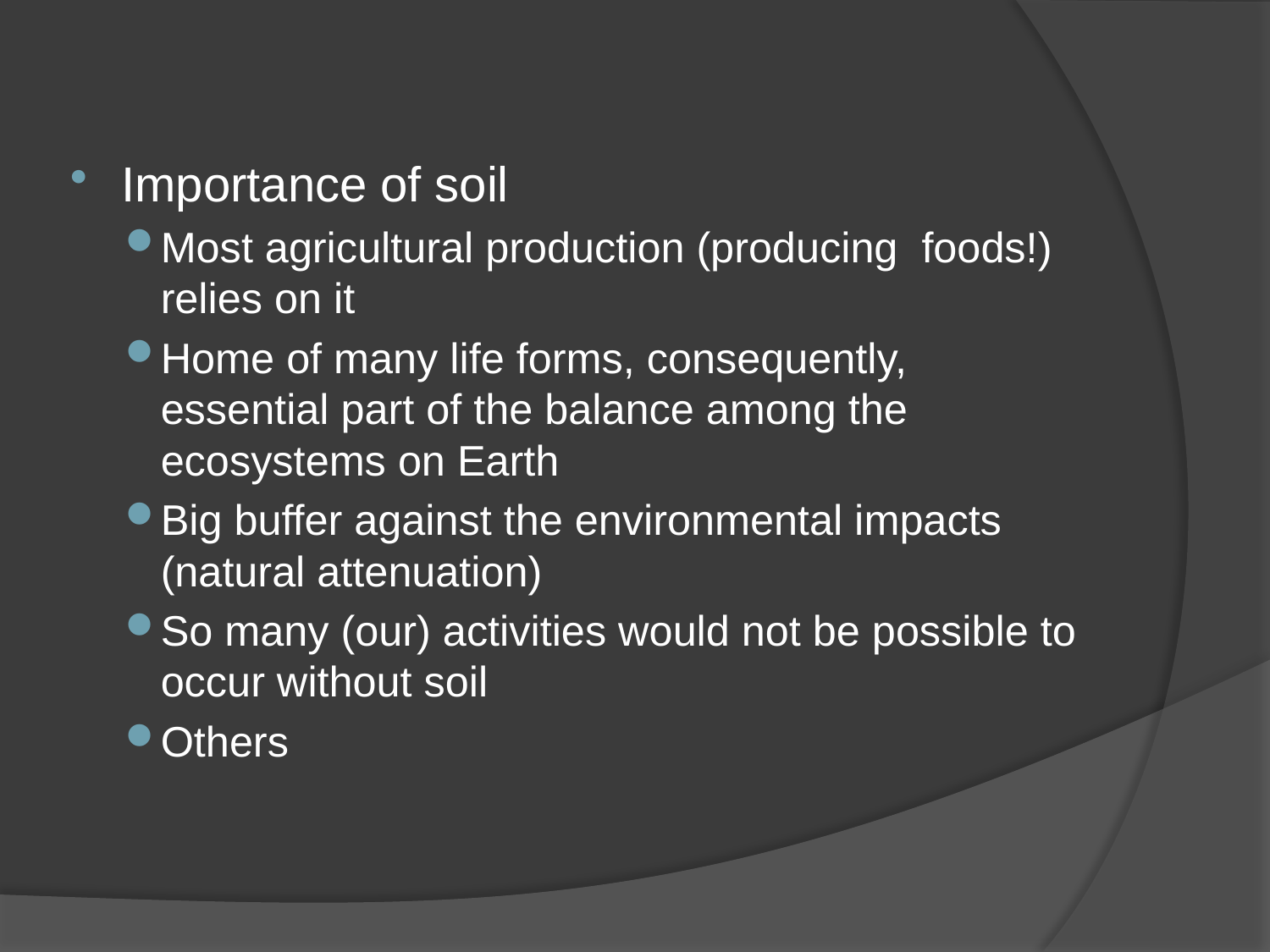

Importance of soil
Most agricultural production (producing  foods!) relies on it
Home of many life forms, consequently, essential part of the balance among the ecosystems on Earth
Big buffer against the environmental impacts (natural attenuation)
So many (our) activities would not be possible to occur without soil
Others